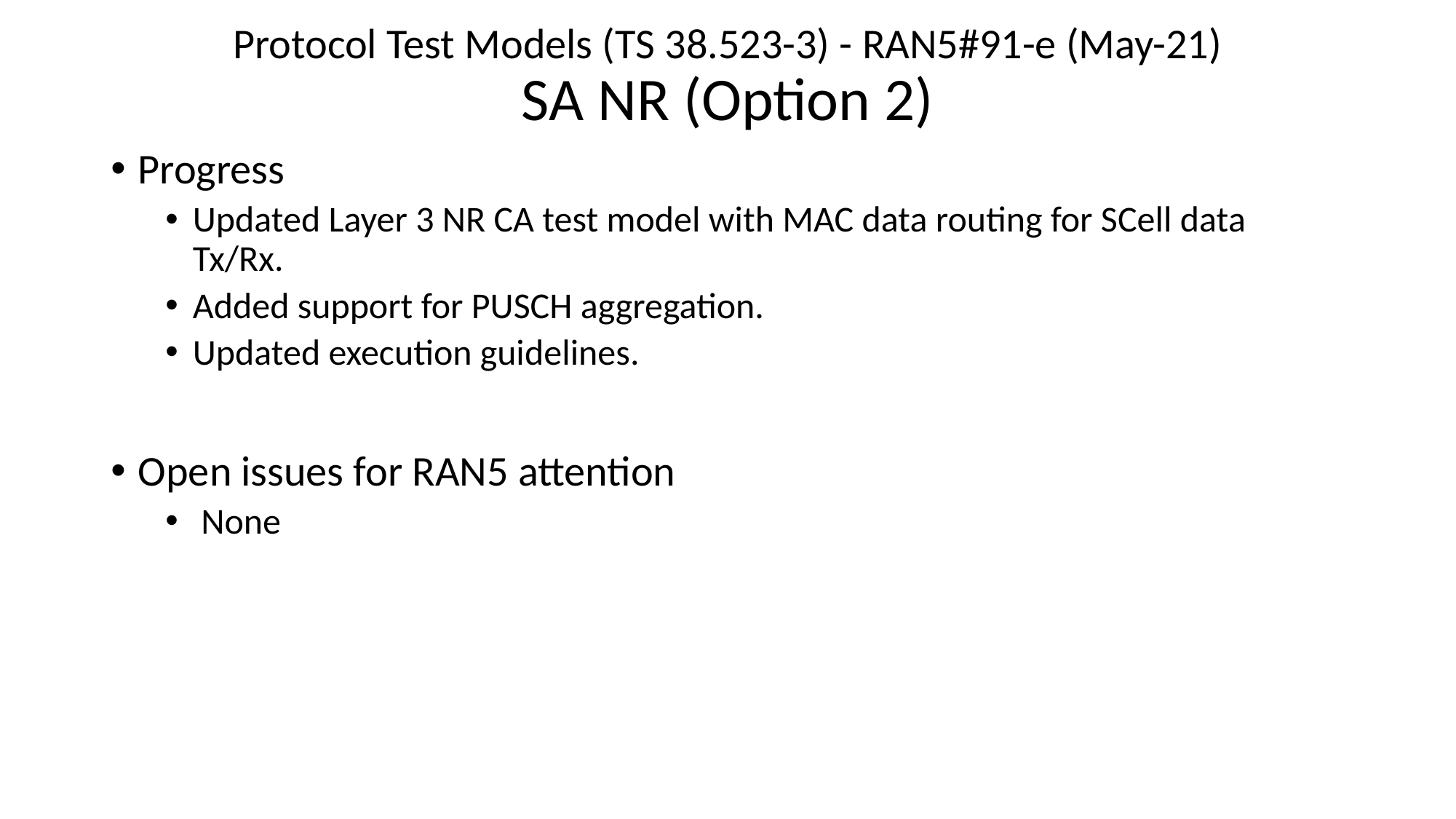

# Protocol Test Models (TS 38.523-3) - RAN5#91-e (May-21) SA NR (Option 2)
Progress
Updated Layer 3 NR CA test model with MAC data routing for SCell data Tx/Rx.
Added support for PUSCH aggregation.
Updated execution guidelines.

Open issues for RAN5 attention
 None